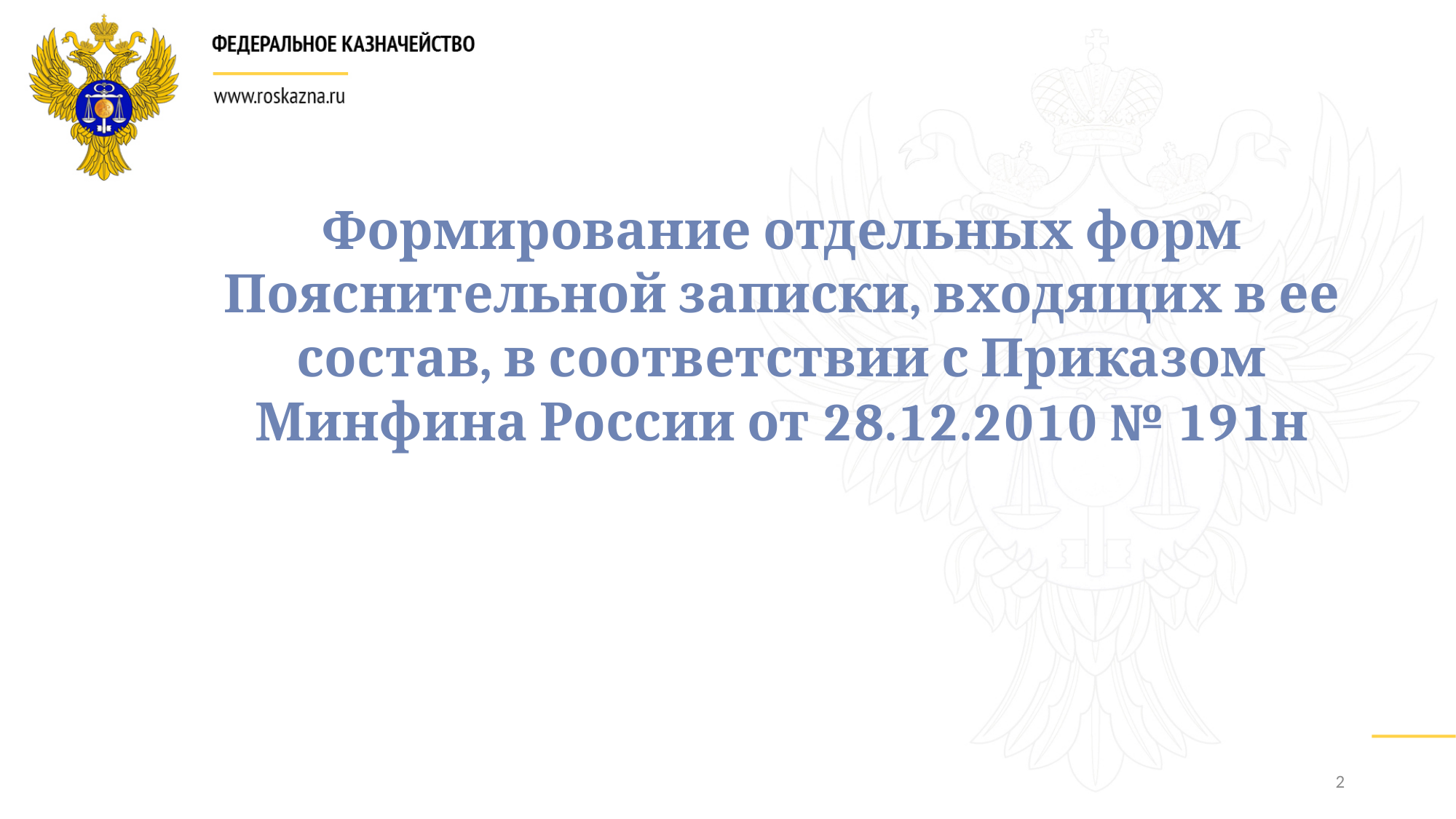

Формирование отдельных форм Пояснительной записки, входящих в ее состав, в соответствии с Приказом Минфина России от 28.12.2010 № 191н
2